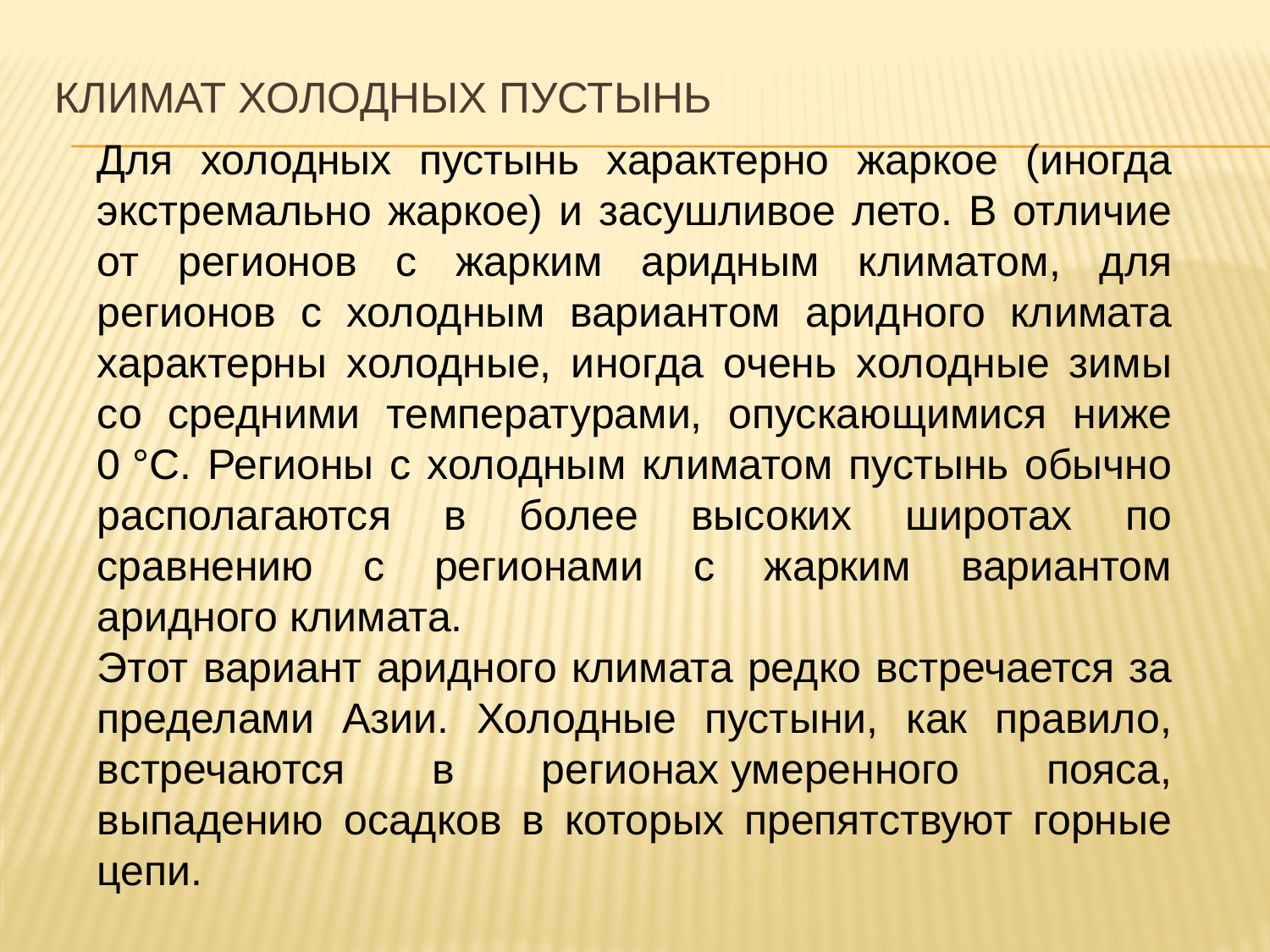

# Климат холодных пустынь
Для холодных пустынь характерно жаркое (иногда экстремально жаркое) и засушливое лето. В отличие от регионов с жарким аридным климатом, для регионов с холодным вариантом аридного климата характерны холодные, иногда очень холодные зимы со средними температурами, опускающимися ниже 0 °C. Регионы с холодным климатом пустынь обычно располагаются в более высоких широтах по сравнению с регионами с жарким вариантом аридного климата.
Этот вариант аридного климата редко встречается за пределами Азии. Холодные пустыни, как правило, встречаются в регионах умеренного пояса, выпадению осадков в которых препятствуют горные цепи.